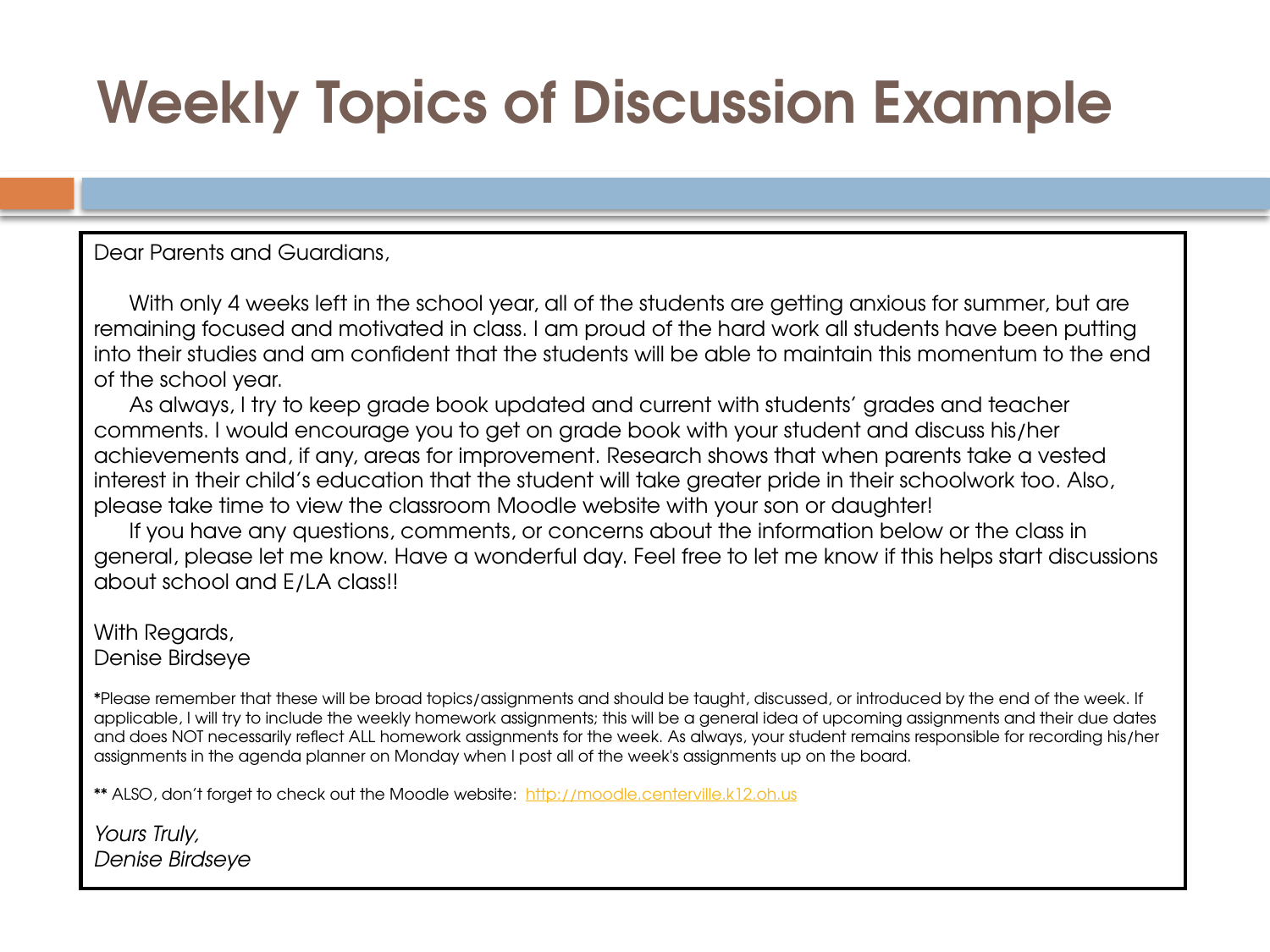

# Weekly Topics of Discussion Example
Dear Parents and Guardians,
      With only 4 weeks left in the school year, all of the students are getting anxious for summer, but are remaining focused and motivated in class. I am proud of the hard work all students have been putting into their studies and am confident that the students will be able to maintain this momentum to the end of the school year. 
      As always, I try to keep grade book updated and current with students’ grades and teacher comments. I would encourage you to get on grade book with your student and discuss his/her achievements and, if any, areas for improvement. Research shows that when parents take a vested interest in their child’s education that the student will take greater pride in their schoolwork too. Also, please take time to view the classroom Moodle website with your son or daughter!
      If you have any questions, comments, or concerns about the information below or the class in general, please let me know. Have a wonderful day. Feel free to let me know if this helps start discussions about school and E/LA class!!
With Regards,
Denise Birdseye
*Please remember that these will be broad topics/assignments and should be taught, discussed, or introduced by the end of the week. If applicable, I will try to include the weekly homework assignments; this will be a general idea of upcoming assignments and their due dates and does NOT necessarily reflect ALL homework assignments for the week. As always, your student remains responsible for recording his/her assignments in the agenda planner on Monday when I post all of the week's assignments up on the board.
** ALSO, don’t forget to check out the Moodle website:  http://moodle.centerville.k12.oh.us
Yours Truly,
Denise Birdseye